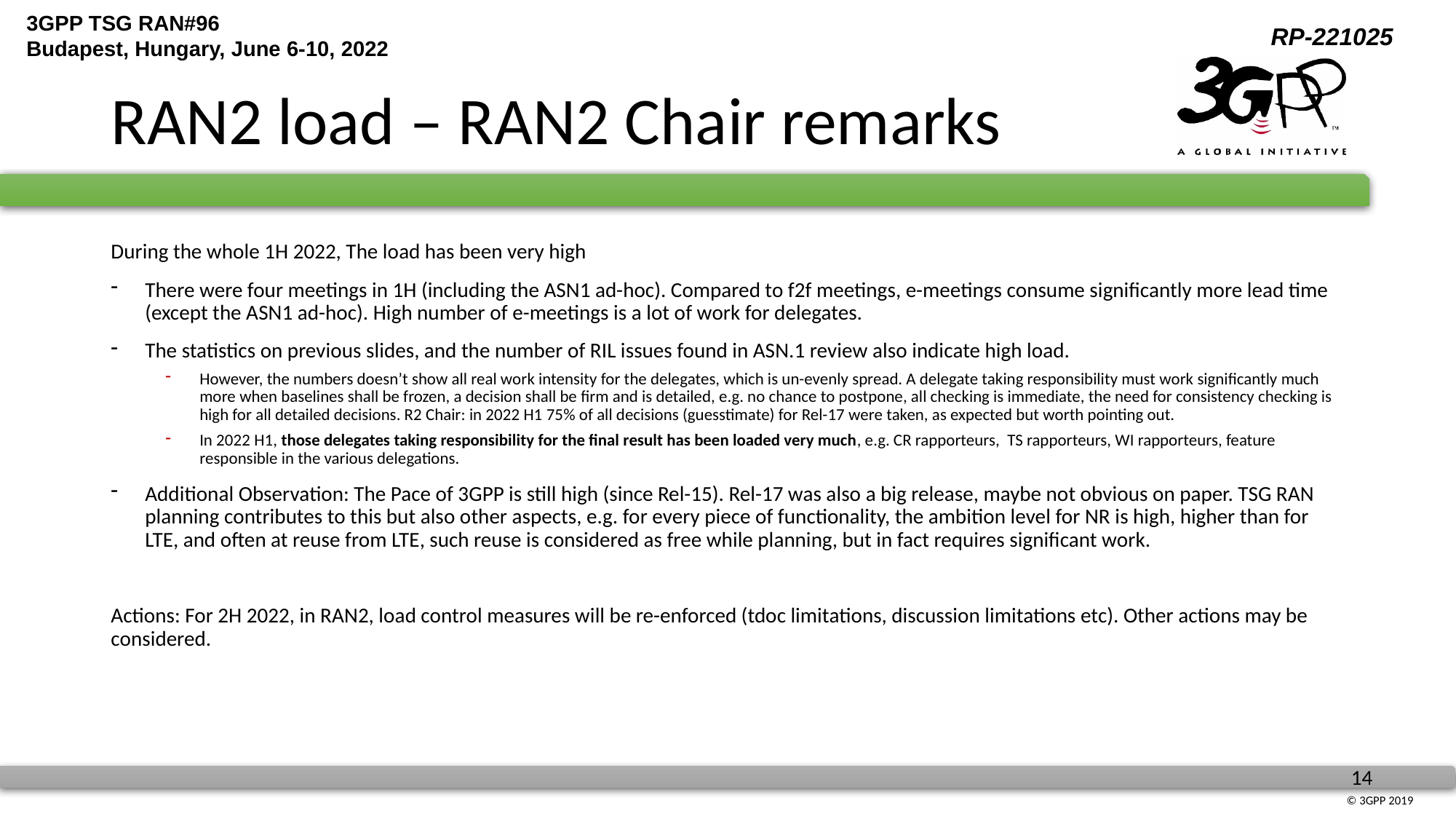

# RAN2 load – RAN2 Chair remarks
During the whole 1H 2022, The load has been very high
There were four meetings in 1H (including the ASN1 ad-hoc). Compared to f2f meetings, e-meetings consume significantly more lead time (except the ASN1 ad-hoc). High number of e-meetings is a lot of work for delegates.
The statistics on previous slides, and the number of RIL issues found in ASN.1 review also indicate high load.
However, the numbers doesn’t show all real work intensity for the delegates, which is un-evenly spread. A delegate taking responsibility must work significantly much more when baselines shall be frozen, a decision shall be firm and is detailed, e.g. no chance to postpone, all checking is immediate, the need for consistency checking is high for all detailed decisions. R2 Chair: in 2022 H1 75% of all decisions (guesstimate) for Rel-17 were taken, as expected but worth pointing out.
In 2022 H1, those delegates taking responsibility for the final result has been loaded very much, e.g. CR rapporteurs,  TS rapporteurs, WI rapporteurs, feature responsible in the various delegations.
Additional Observation: The Pace of 3GPP is still high (since Rel-15). Rel-17 was also a big release, maybe not obvious on paper. TSG RAN planning contributes to this but also other aspects, e.g. for every piece of functionality, the ambition level for NR is high, higher than for LTE, and often at reuse from LTE, such reuse is considered as free while planning, but in fact requires significant work.

Actions: For 2H 2022, in RAN2, load control measures will be re-enforced (tdoc limitations, discussion limitations etc). Other actions may be considered.